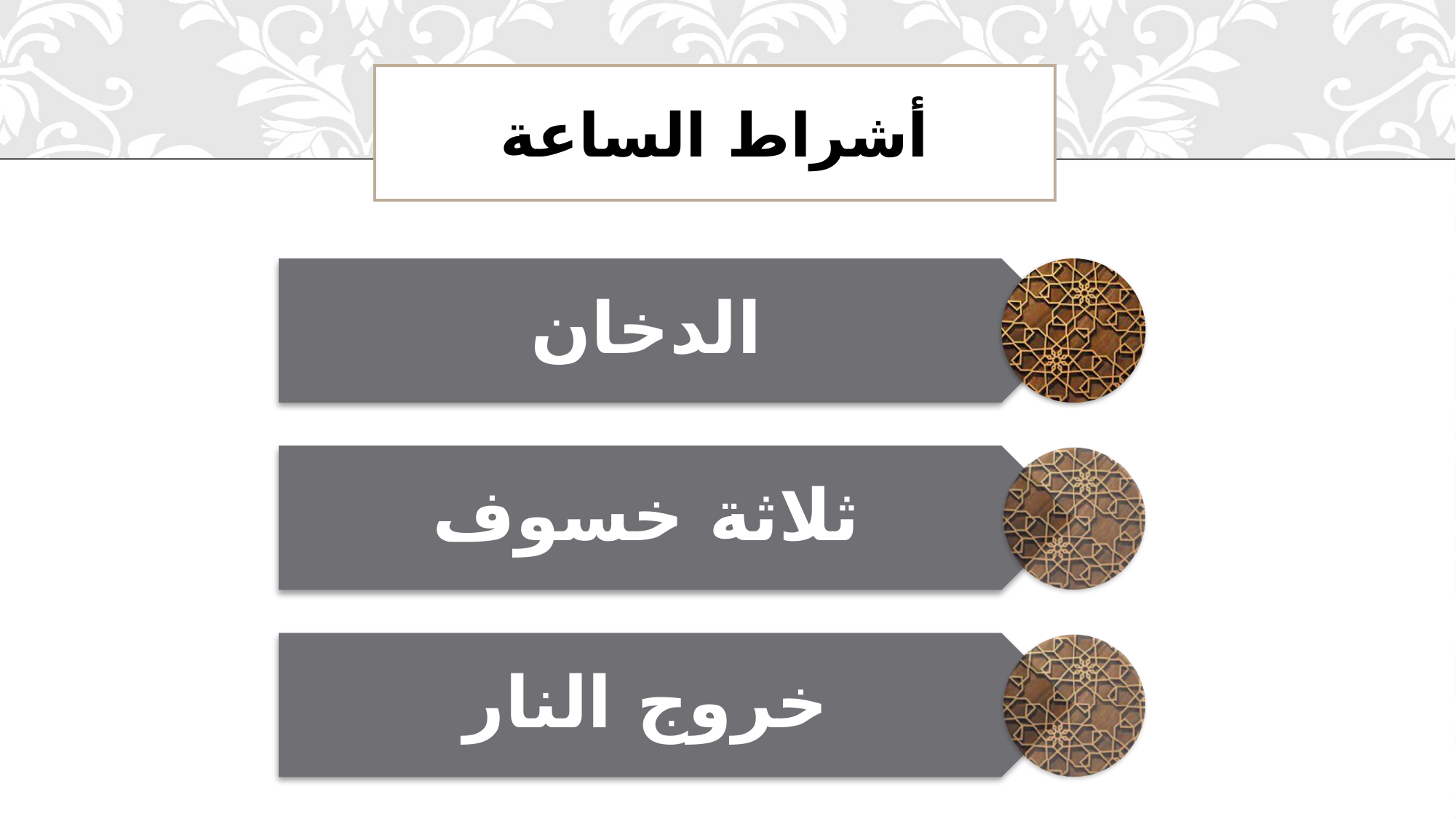

# أشراط الساعة

الدخان
ثلاثة خسوف
خروج النار